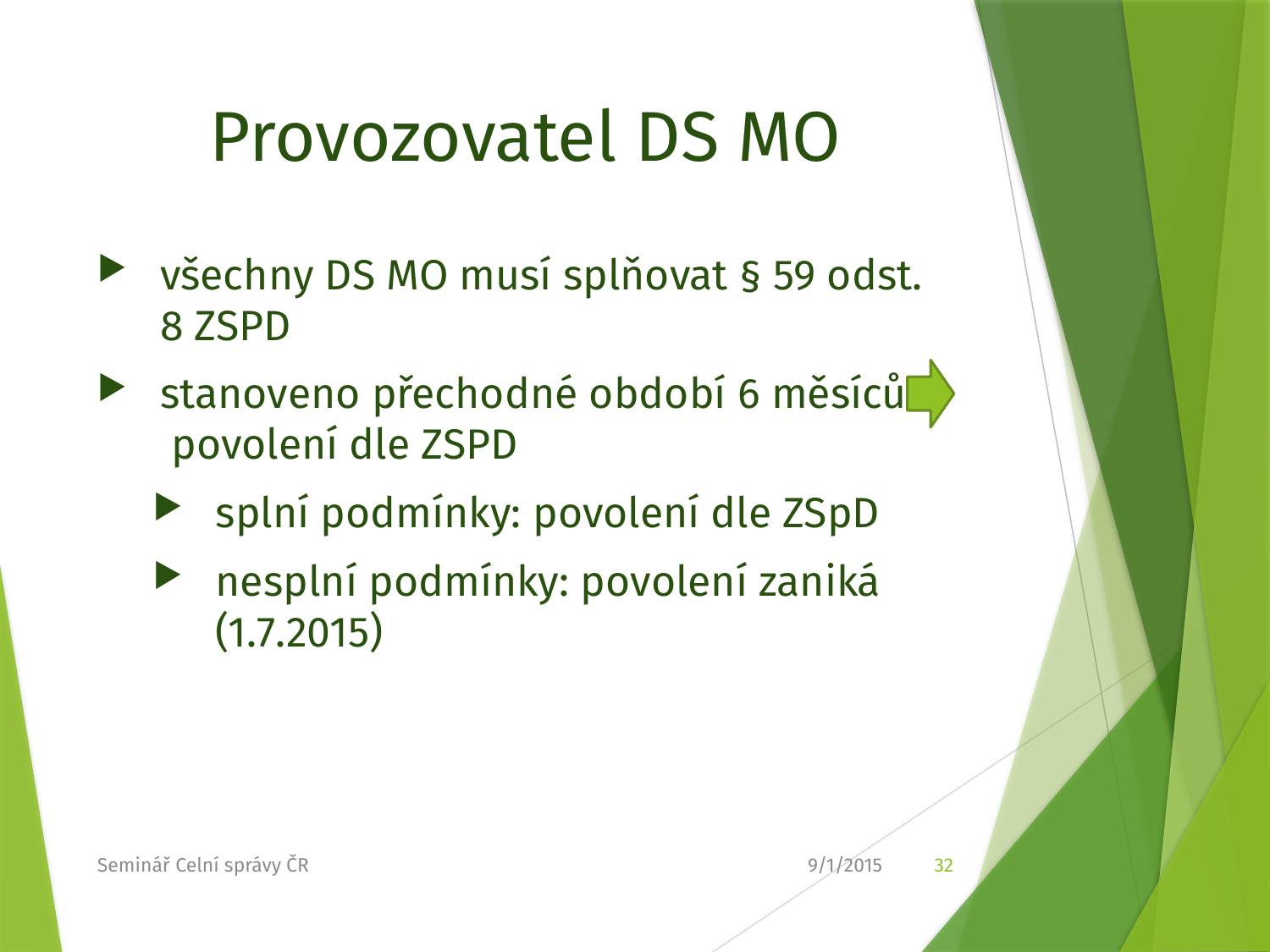

# Provozovatel DS MO
všechny DS MO musí splňovat § 59 odst. 8 ZSPD
stanoveno přechodné období 6 měsíců      povolení dle ZSPD
splní podmínky: povolení dle ZSpD
nesplní podmínky: povolení zaniká (1.7.2015)

Seminář Celní správy ČR
9/1/2015
32